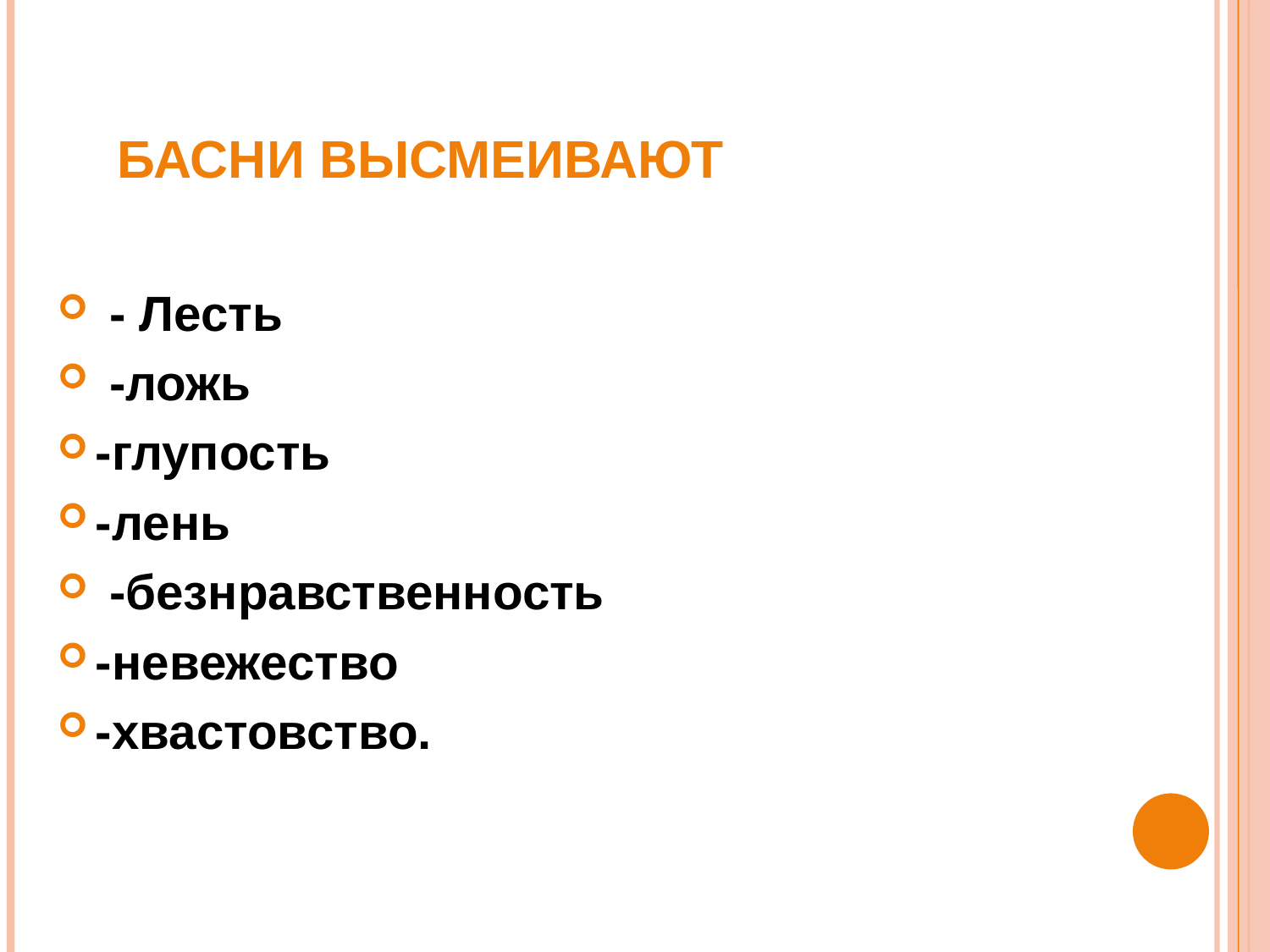

# Басни высмеивают
 - Лесть
 -ложь
-глупость
-лень
 -безнравственность
-невежество
-хвастовство.